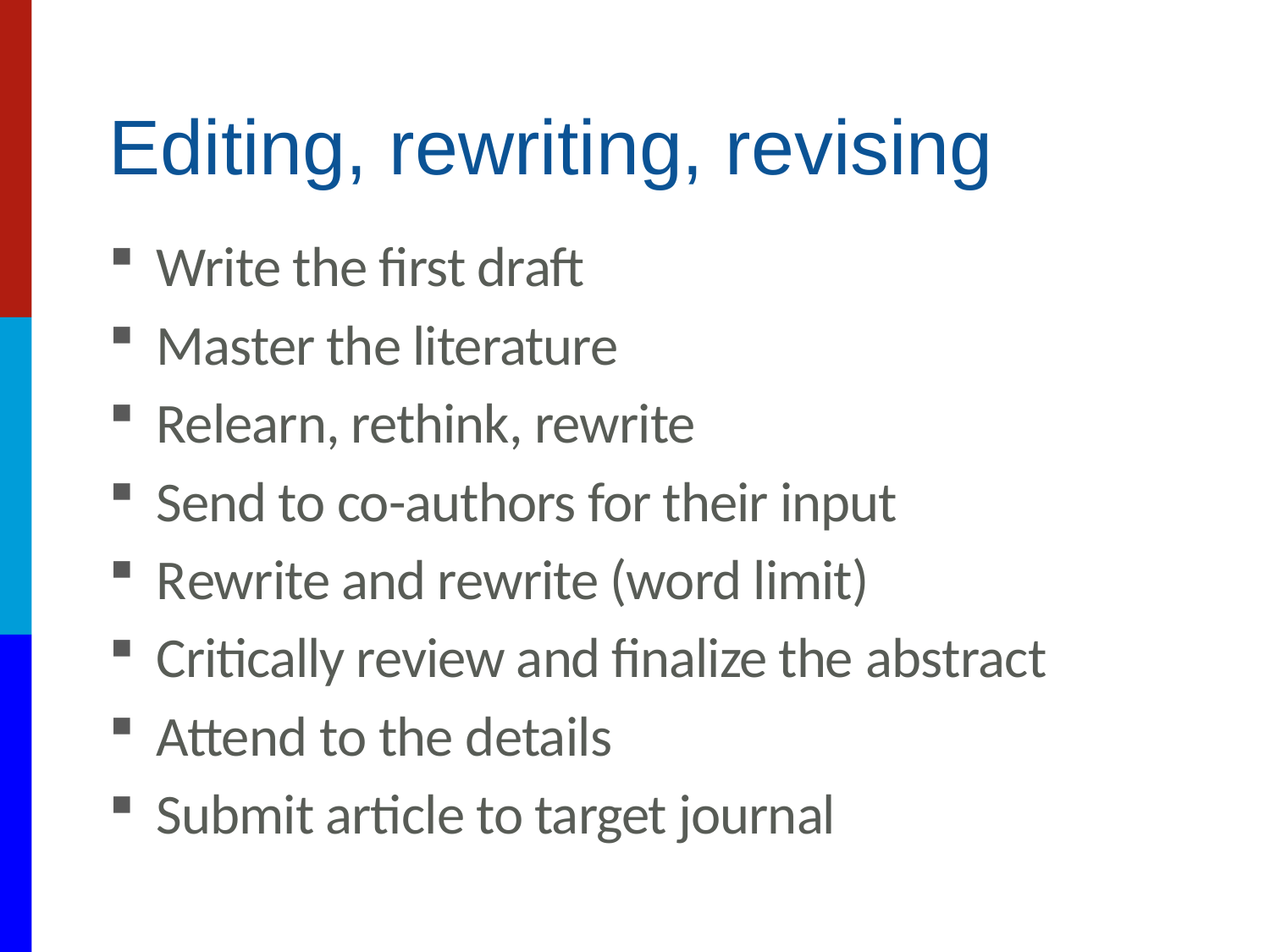

# Editing, rewriting, revising
Write the first draft
Master the literature
Relearn, rethink, rewrite
Send to co-authors for their input
Rewrite and rewrite (word limit)
Critically review and finalize the abstract
Attend to the details
Submit article to target journal